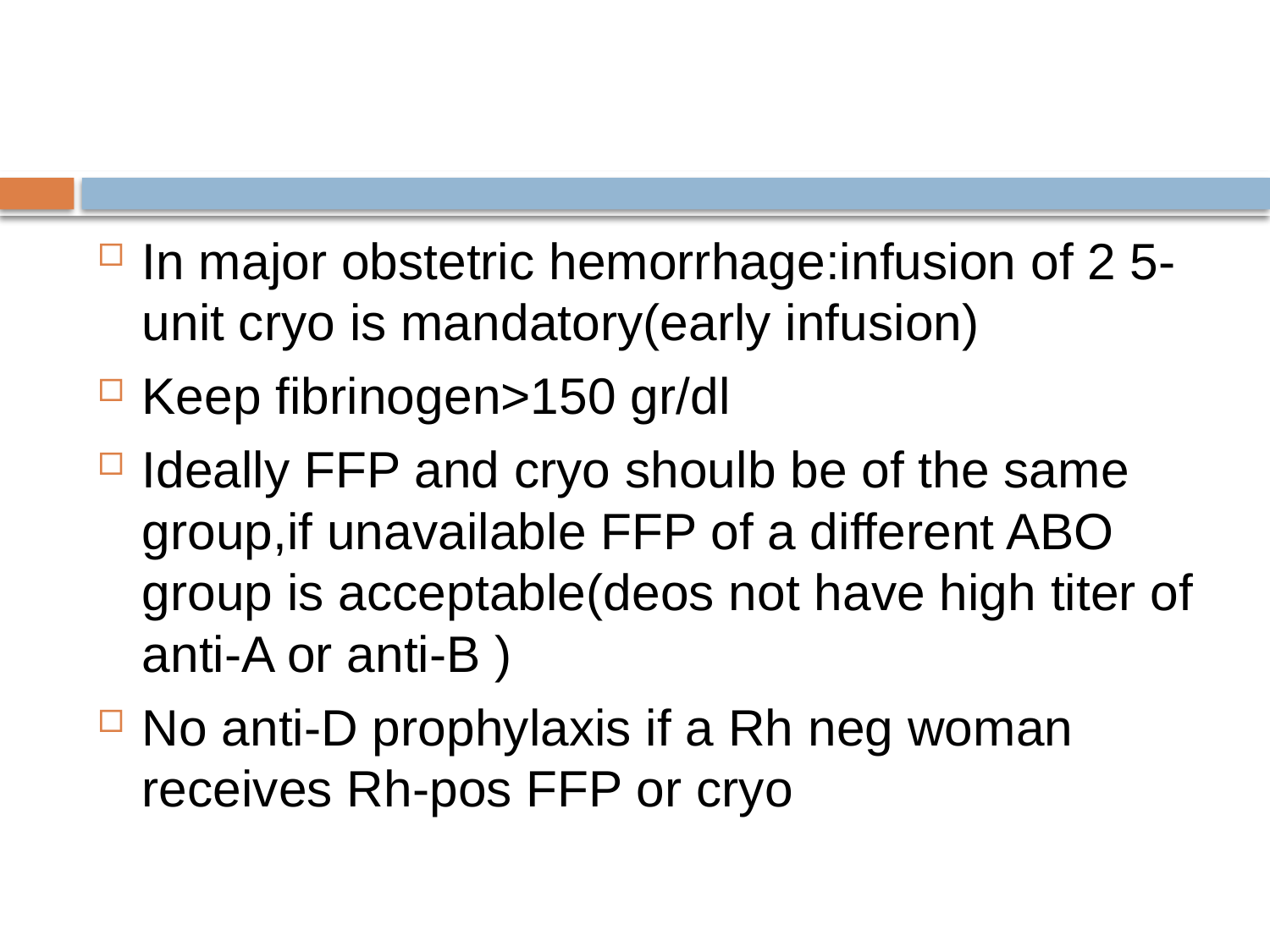

#
In major obstetric hemorrhage:infusion of 2 5-unit cryo is mandatory(early infusion)
Keep fibrinogen>150 gr/dl
Ideally FFP and cryo shoulb be of the same group,if unavailable FFP of a different ABO group is acceptable(deos not have high titer of anti-A or anti-B )
No anti-D prophylaxis if a Rh neg woman receives Rh-pos FFP or cryo